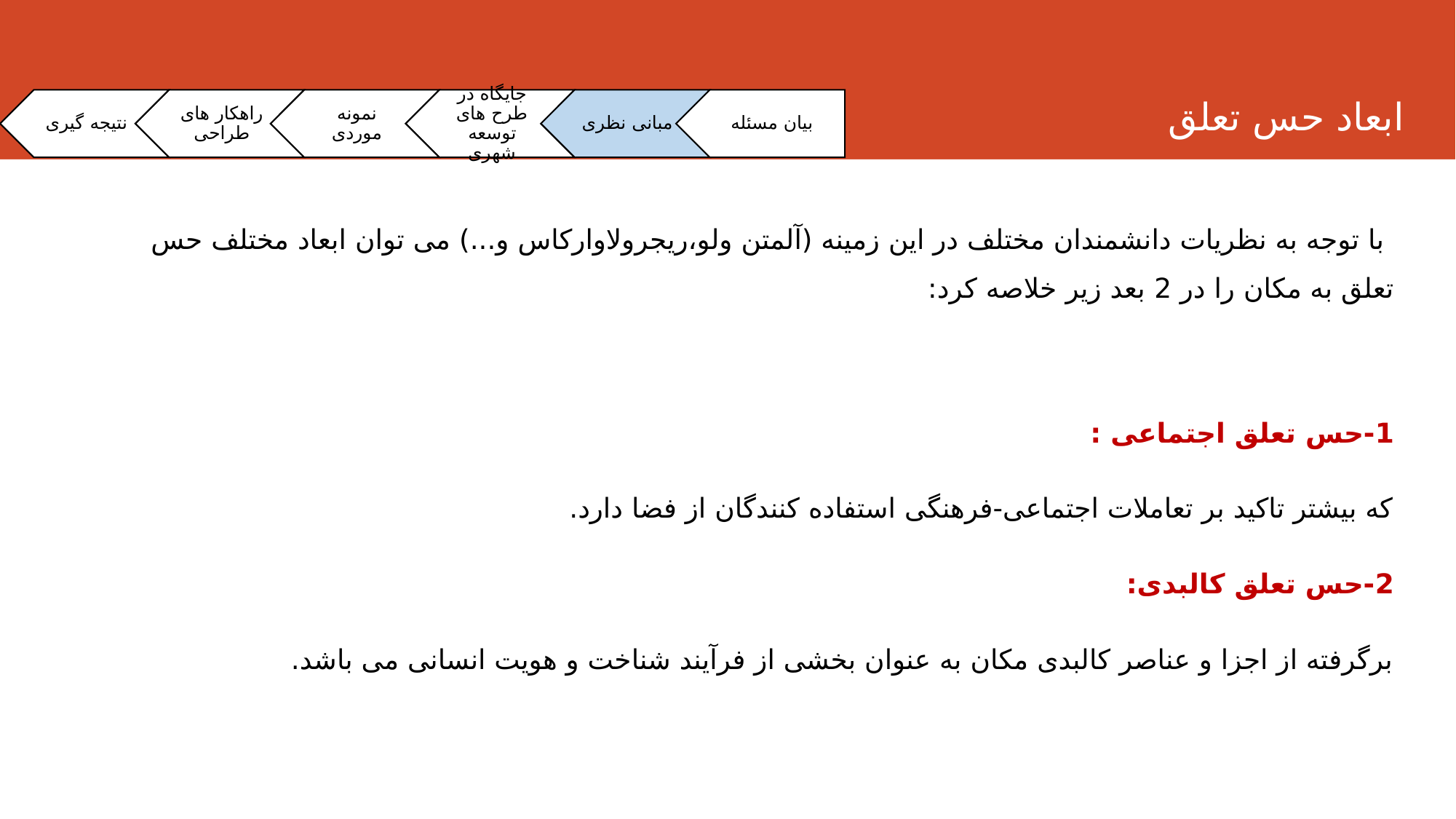

بیان مسئله
مبانی نظری
جایگاه در طرح های توسعه شهری
نمونه موردی
راهکار های طراحی
نتیجه گیری
ابعاد حس تعلق
 با توجه به نظریات دانشمندان مختلف در این زمینه (آلمتن ولو،ریجرولاوارکاس و...) می توان ابعاد مختلف حس تعلق به مکان را در 2 بعد زیر خلاصه کرد:

1-حس تعلق اجتماعی :
که بیشتر تاکید بر تعاملات اجتماعی-فرهنگی استفاده کنندگان از فضا دارد.
2-حس تعلق کالبدی:
برگرفته از اجزا و عناصر کالبدی مکان به عنوان بخشی از فرآیند شناخت و هویت انسانی می باشد.